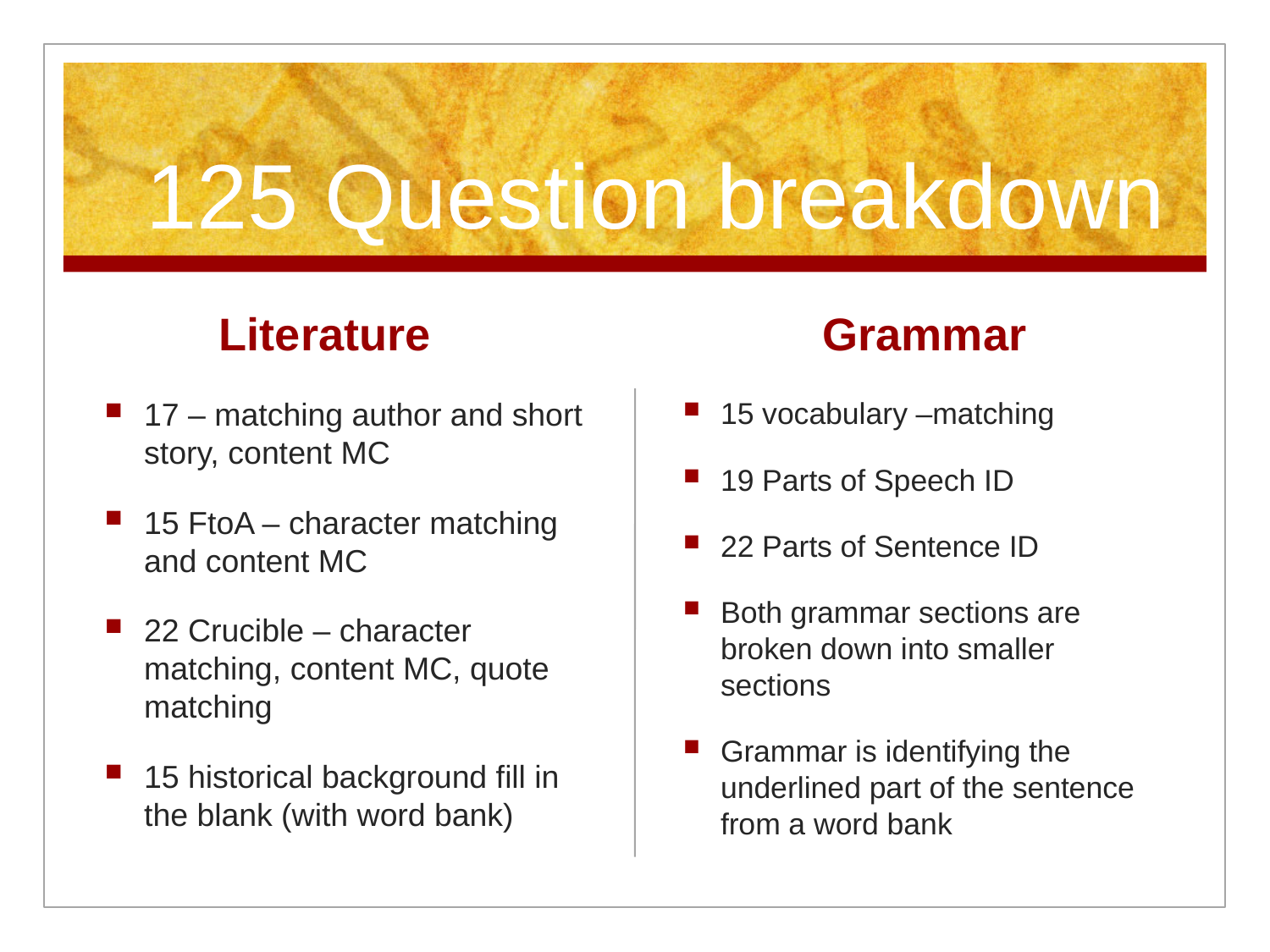

# 125 Question breakdown
Literature
Grammar
17 – matching author and short story, content MC
15 FtoA – character matching and content MC
22 Crucible – character matching, content MC, quote matching
15 historical background fill in the blank (with word bank)
15 vocabulary –matching
19 Parts of Speech ID
22 Parts of Sentence ID
Both grammar sections are broken down into smaller sections
Grammar is identifying the underlined part of the sentence from a word bank